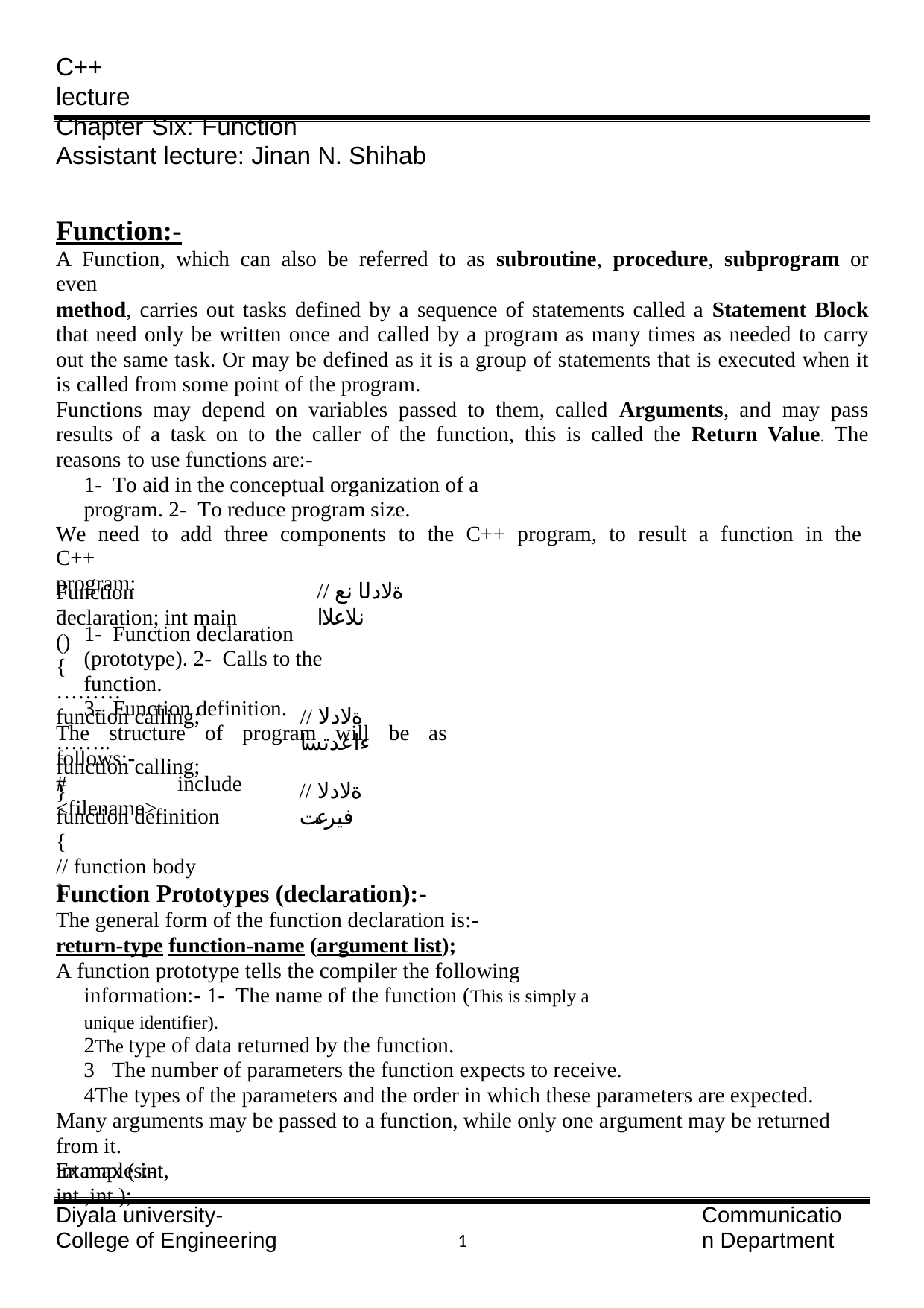

C++ lecture
Chapter Six: Function                                                                   Assistant lecture: Jinan N. Shihab

 Function:-
A Function, which can also be referred to as subroutine, procedure, subprogram or even
method, carries out tasks defined by a sequence of statements called a Statement Block that need only be written once and called by a program as many times as needed to carry out the same task. Or may be defined as it is a group of statements that is executed when it is called from some point of the program.
Functions may depend on variables passed to them, called Arguments, and may pass results of a task on to the caller of the function, this is called the Return Value. The reasons to use functions are:-
1-  To aid in the conceptual organization of a program. 2-  To reduce program size.
We  need  to  add  three  components  to  the  C++  program,  to  result  a  function  in  the  C++
program:-
1-  Function declaration (prototype). 2-  Calls to the function.
3-  Function definition.
The structure of program will be as follows:-
# include <filename>
// ةلادلا نع نلاعلاا
Function declaration; int main ()
{
………
function calling;
……..
function calling;
}
function definition
{
// function body
}
// ةلادلا ءاعدتسا
// ةلادلا فيرعت
Function Prototypes (declaration):-
The general form of the function declaration is:-
return-type function-name (argument list);
A function prototype tells the compiler the following information:- 1-  The name of the function (This is simply a unique identifier).
The type of data returned by the function.
The number of parameters the function expects to receive.
The types of the parameters and the order in which these parameters are expected. Many arguments may be passed to a function, while only one argument may be returned from it.
Examples:-
int max ( int, int ,int );

Diyala university- College of Engineering
Communication Department

1